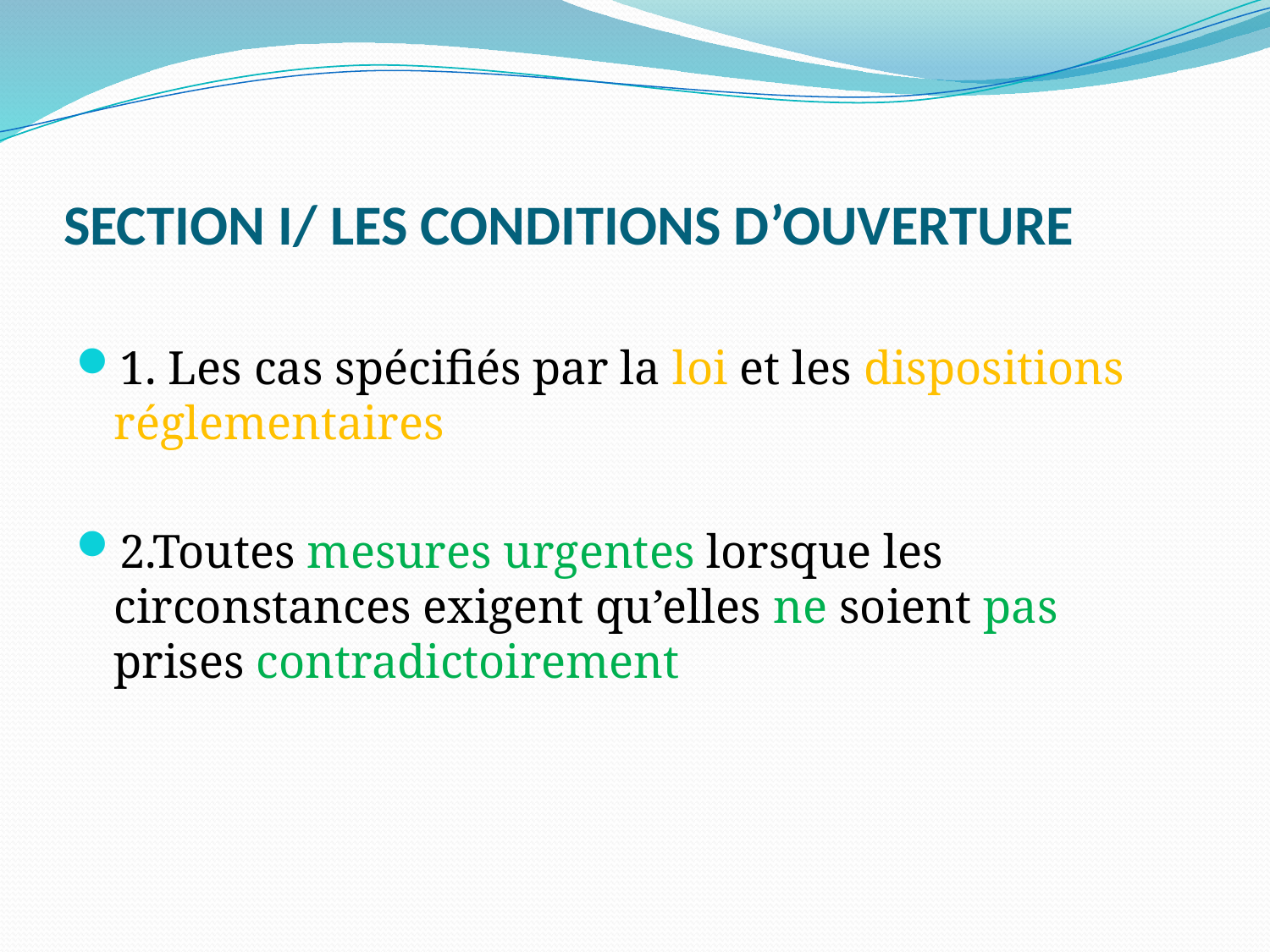

# SECTION I/ LES CONDITIONS D’OUVERTURE

1. Les cas spécifiés par la loi et les dispositions réglementaires

2.Toutes mesures urgentes lorsque les circonstances exigent qu’elles ne soient pas prises contradictoirement